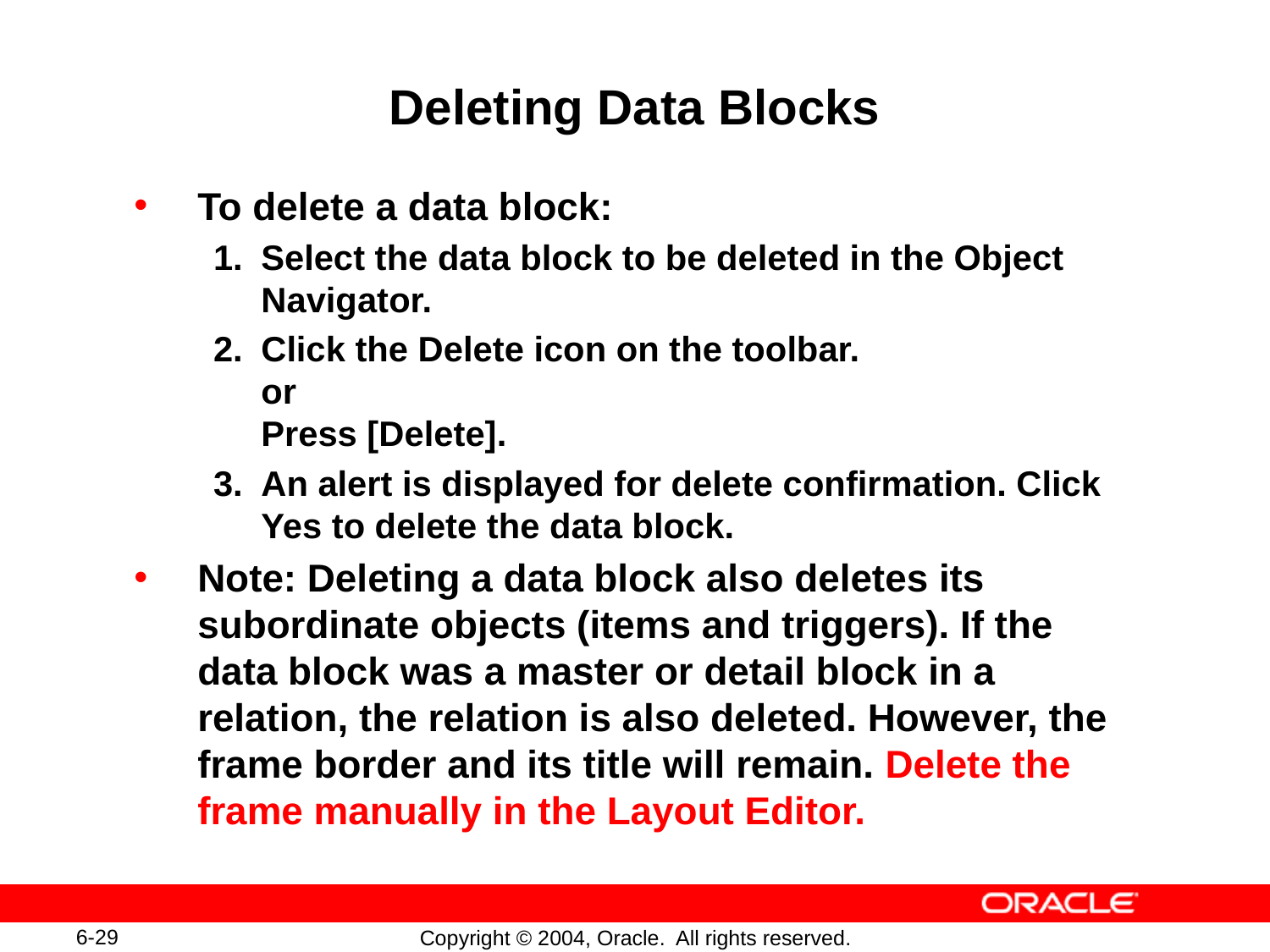

# Deleting Data Blocks
To delete a data block:
1.	Select the data block to be deleted in the Object Navigator.
2.	Click the Delete icon on the toolbar.
or
Press [Delete].
3.	An alert is displayed for delete confirmation. Click Yes to delete the data block.
Note: Deleting a data block also deletes its subordinate objects (items and triggers). If the data block was a master or detail block in a relation, the relation is also deleted. However, the frame border and its title will remain. Delete the frame manually in the Layout Editor.